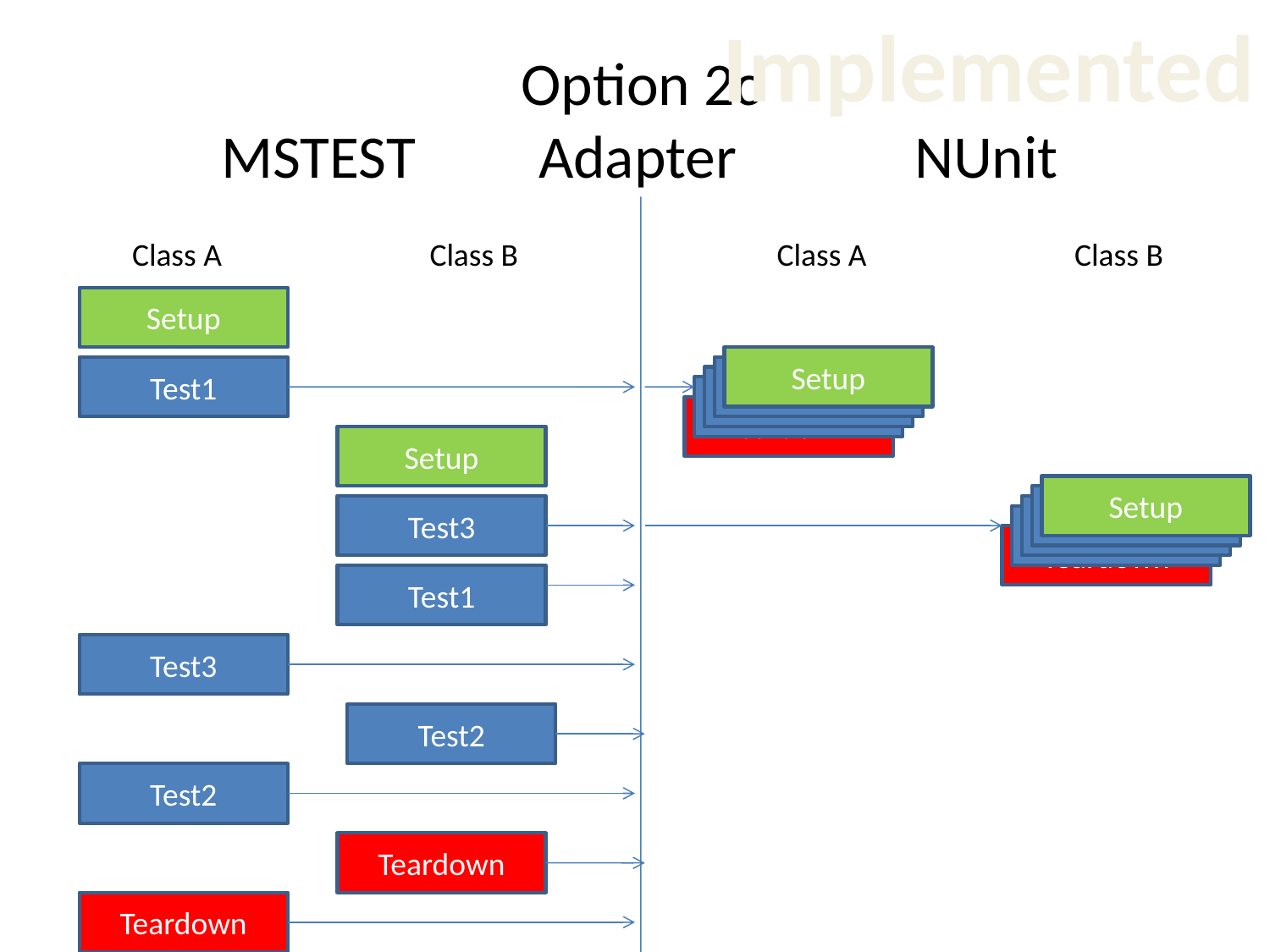

Implemented
Option 2c
MSTEST         Adapter             NUnit
Class A
Class B
Class A
Class B
Setup
Setup
Test1
Test1
Test3
Test2
Teardown
Setup
Setup
Test1
Test3
Test3
Test2
Teardown
Test1
Test3
Test2
Test2
Teardown
Teardown